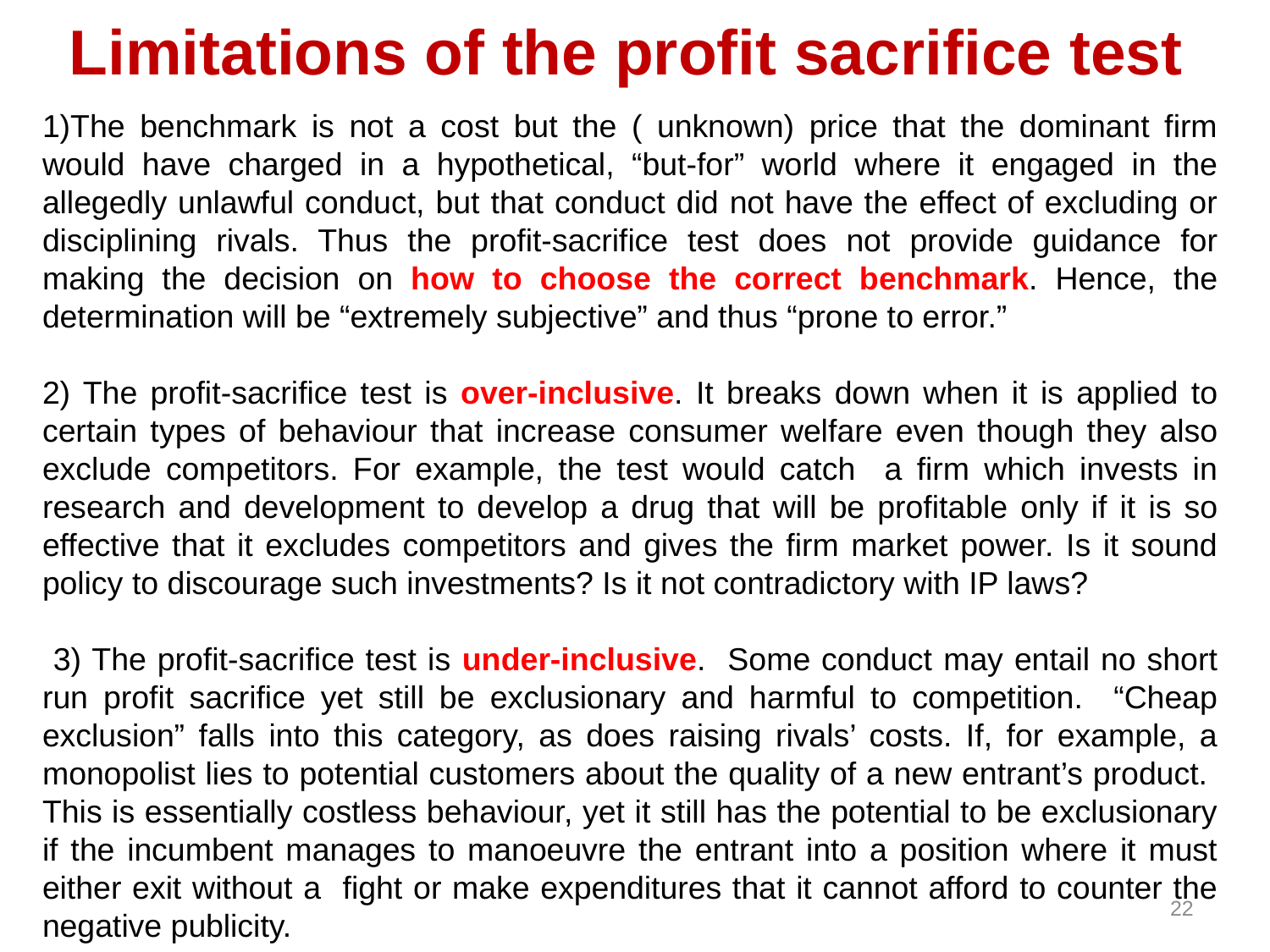

# Limitations of the profit sacrifice test
1)The benchmark is not a cost but the ( unknown) price that the dominant firm would have charged in a hypothetical, “but-for” world where it engaged in the allegedly unlawful conduct, but that conduct did not have the effect of excluding or disciplining rivals. Thus the profit-sacrifice test does not provide guidance for making the decision on how to choose the correct benchmark. Hence, the determination will be “extremely subjective” and thus “prone to error.”

2) The profit-sacrifice test is over-inclusive. It breaks down when it is applied to certain types of behaviour that increase consumer welfare even though they also exclude competitors. For example, the test would catch  a firm which invests in research and development to develop a drug that will be profitable only if it is so effective that it excludes competitors and gives the firm market power. Is it sound policy to discourage such investments? Is it not contradictory with IP laws?

 3) The profit-sacrifice test is under-inclusive.  Some conduct may entail no short run profit sacrifice yet still be exclusionary and harmful to competition.  “Cheap exclusion” falls into this category, as does raising rivals’ costs. If, for example, a monopolist lies to potential customers about the quality of a new entrant’s product.  This is essentially costless behaviour, yet it still has the potential to be exclusionary if the incumbent manages to manoeuvre the entrant into a position where it must either exit without a  fight or make expenditures that it cannot afford to counter the negative publicity.

22